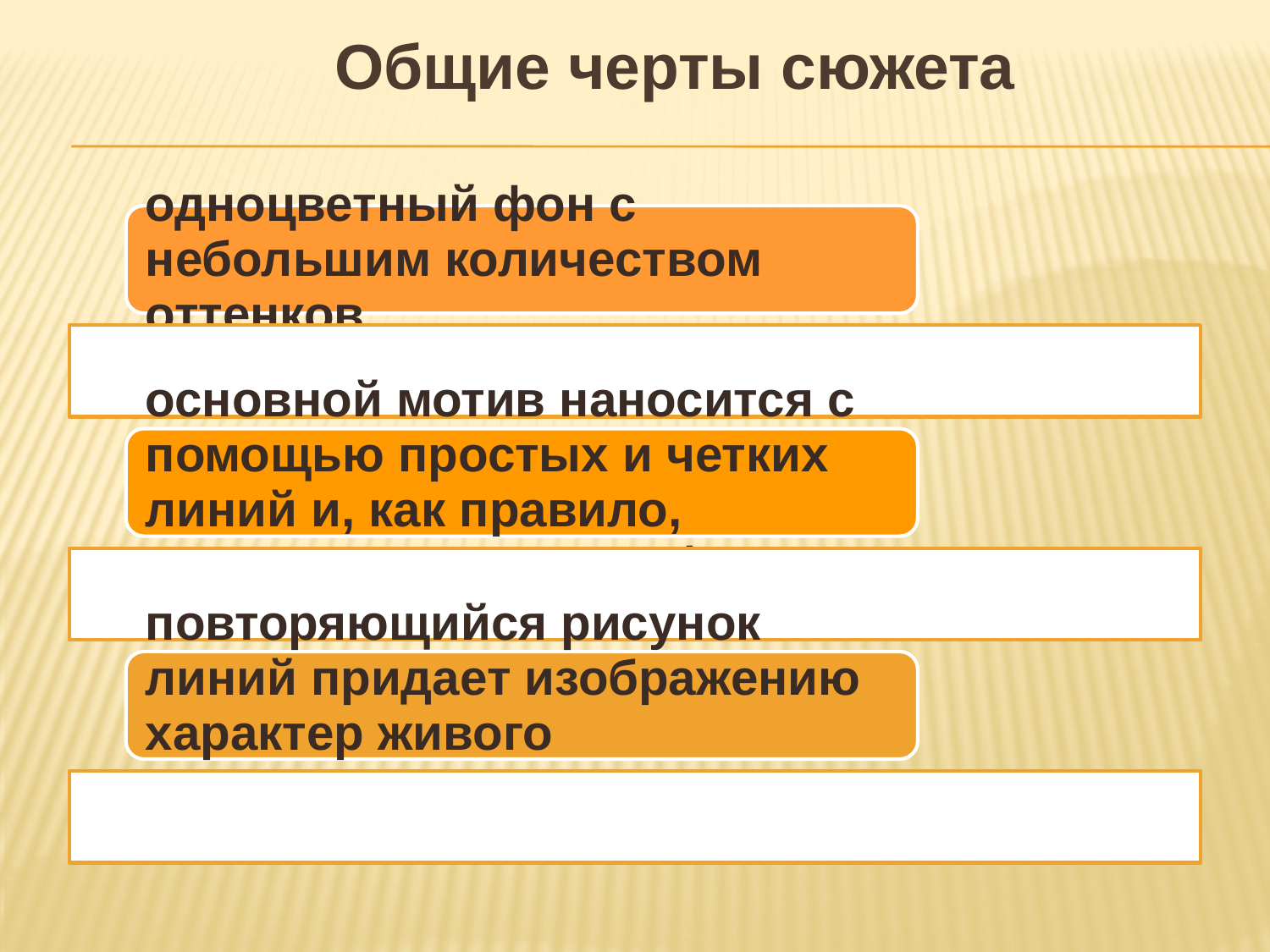

Общие черты сюжета
одноцветный фон с небольшим количеством оттенков
основной мотив наносится с помощью простых и четких линий и, как правило, занимает почти весь фон
повторяющийся рисунок линий придает изображению характер живого экспрессивного орнамента